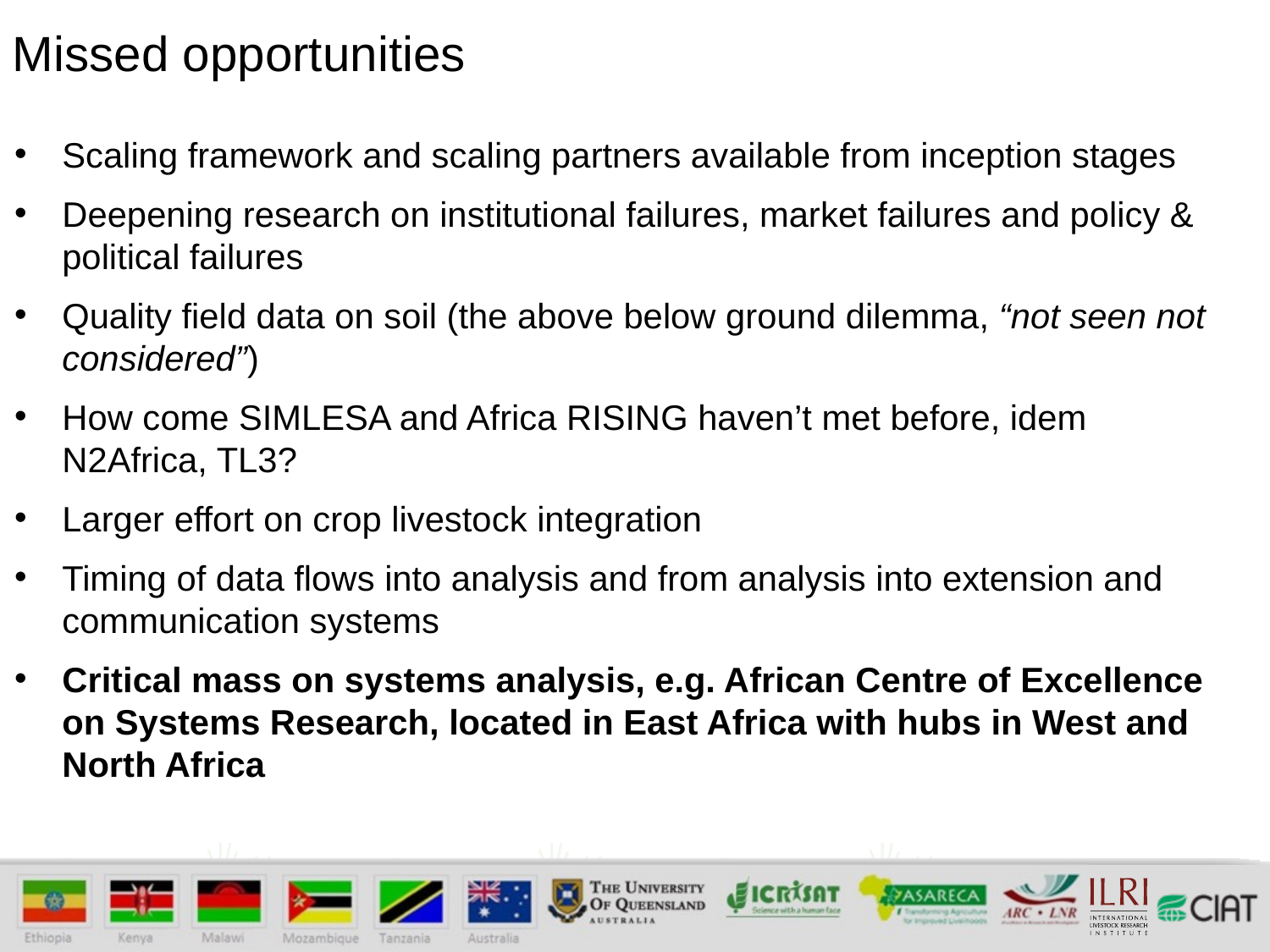

# Missed opportunities
Scaling framework and scaling partners available from inception stages

Deepening research on institutional failures, market failures and policy & political failures

Quality field data on soil (the above below ground dilemma, “not seen not considered”)

How come SIMLESA and Africa RISING haven’t met before, idem N2Africa, TL3?

Larger effort on crop livestock integration

Timing of data flows into analysis and from analysis into extension and communication systems

Critical mass on systems analysis, e.g. African Centre of Excellence on Systems Research, located in East Africa with hubs in West and North Africa